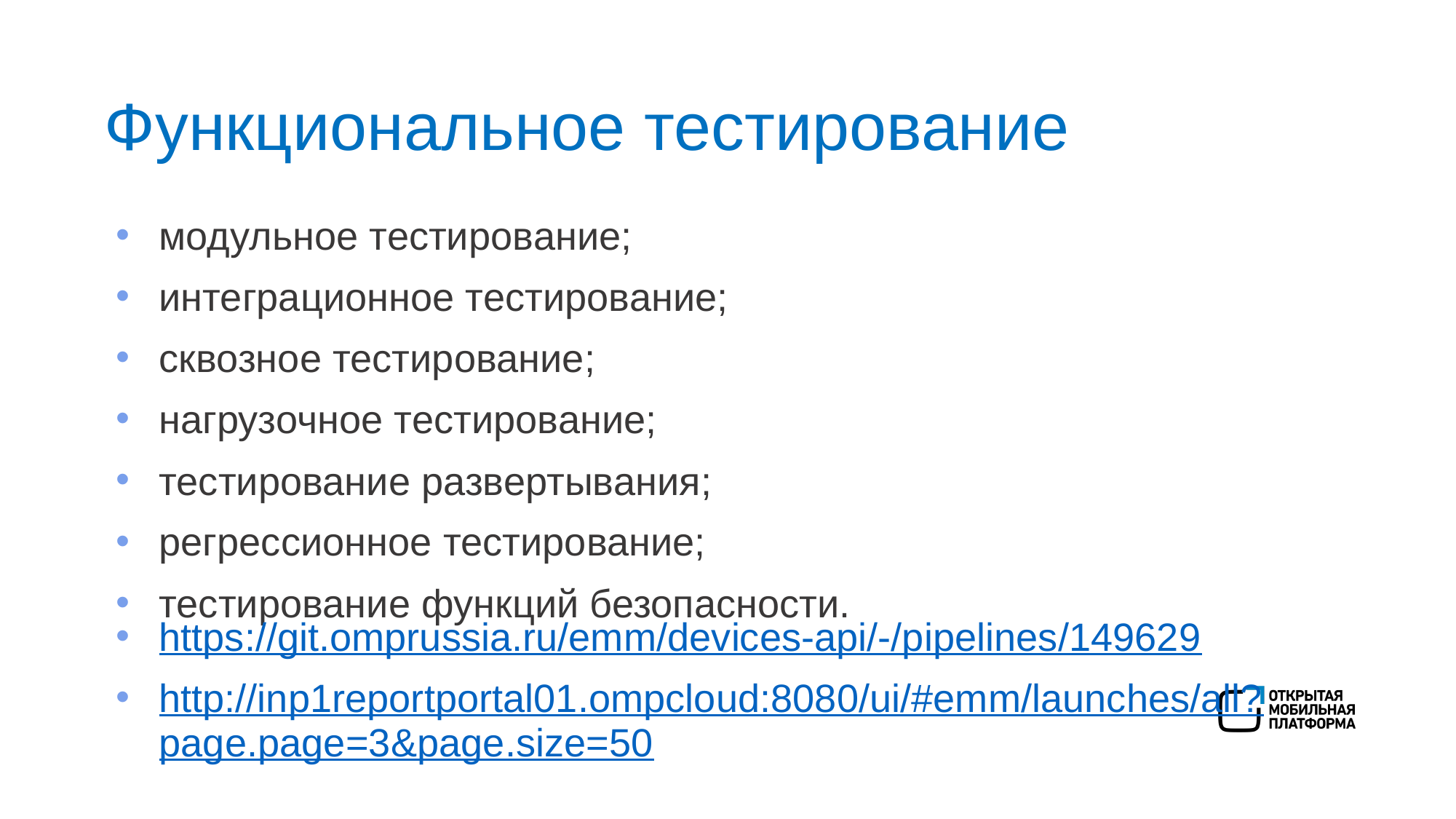

# Функциональное тестирование
модульное тестирование;
интеграционное тестирование;
сквозное тестирование;
нагрузочное тестирование;
тестирование развертывания;
регрессионное тестирование;
тестирование функций безопасности.
https://git.omprussia.ru/emm/devices-api/-/pipelines/149629
http://inp1reportportal01.ompcloud:8080/ui/#emm/launches/all?page.page=3&page.size=50